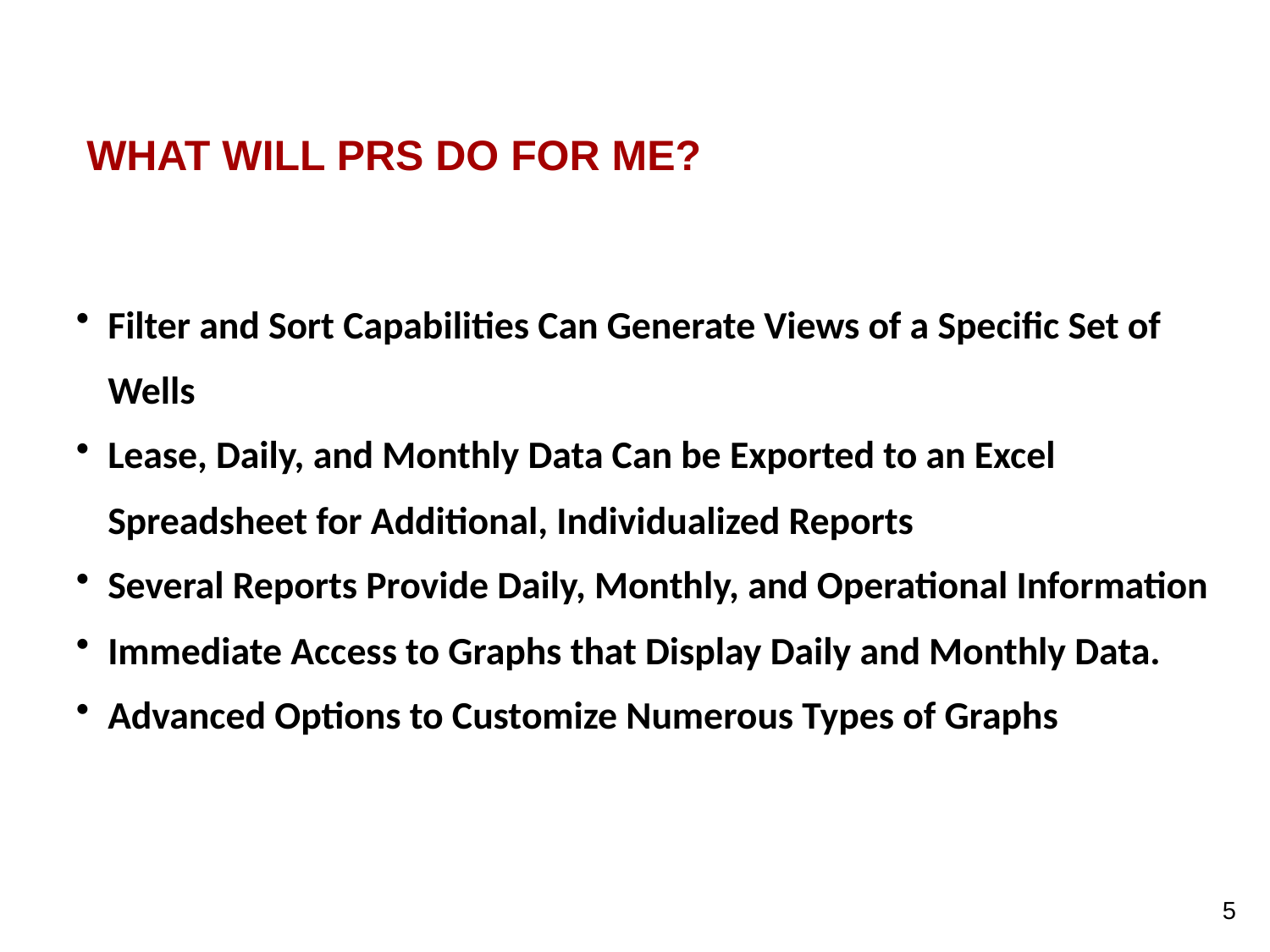

Highlights
WHAT WILL PRS DO FOR ME?
Filter and Sort Capabilities Can Generate Views of a Specific Set of Wells
Lease, Daily, and Monthly Data Can be Exported to an Excel Spreadsheet for Additional, Individualized Reports
Several Reports Provide Daily, Monthly, and Operational Information
Immediate Access to Graphs that Display Daily and Monthly Data.
Advanced Options to Customize Numerous Types of Graphs
5